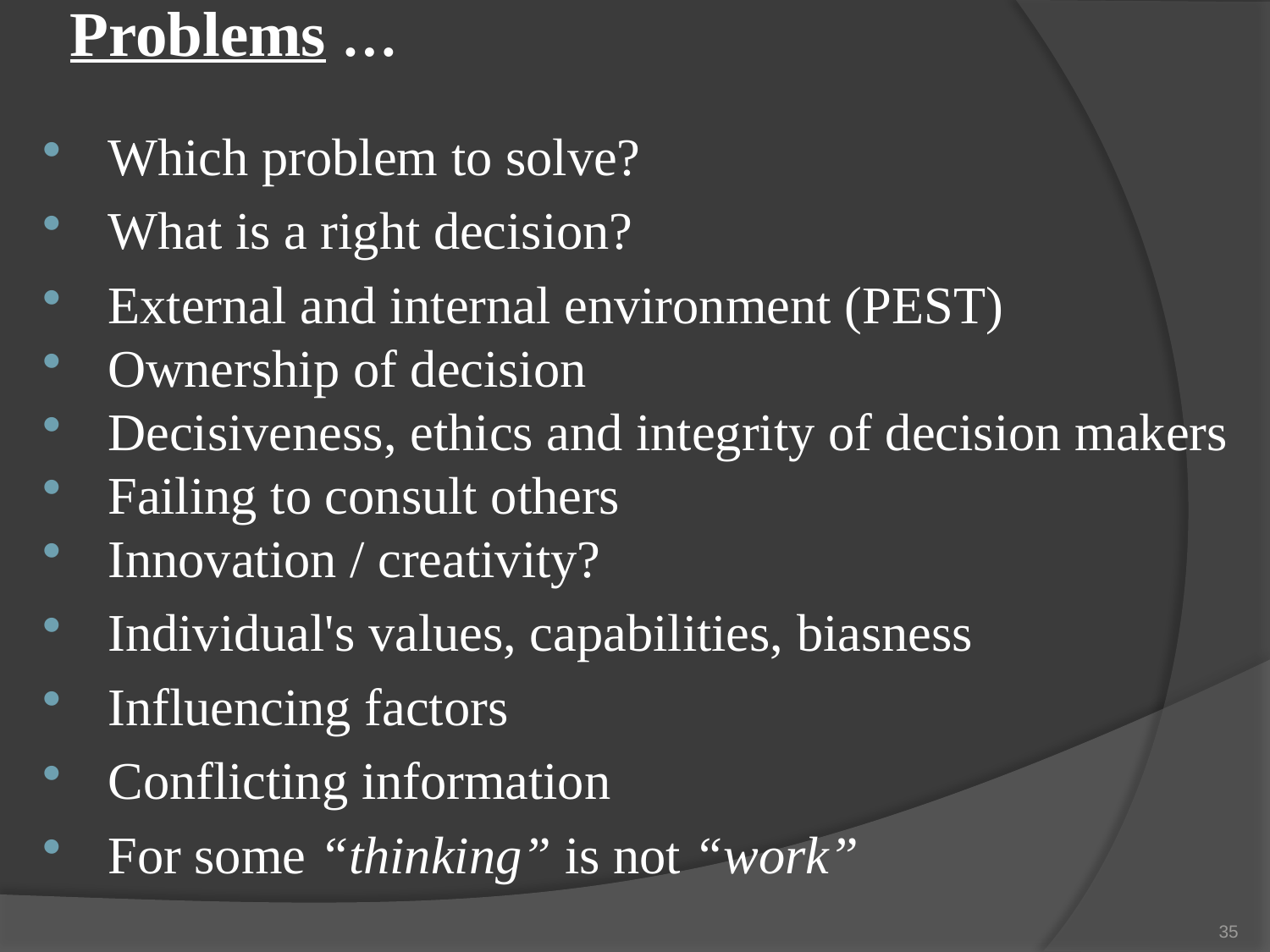

# Problems …
Which problem to solve?
What is a right decision?
External and internal environment (PEST)
Ownership of decision
Decisiveness, ethics and integrity of decision makers
Failing to consult others
Innovation / creativity?
Individual's values, capabilities, biasness
Influencing factors
Conflicting information
For some “thinking” is not “work”
35